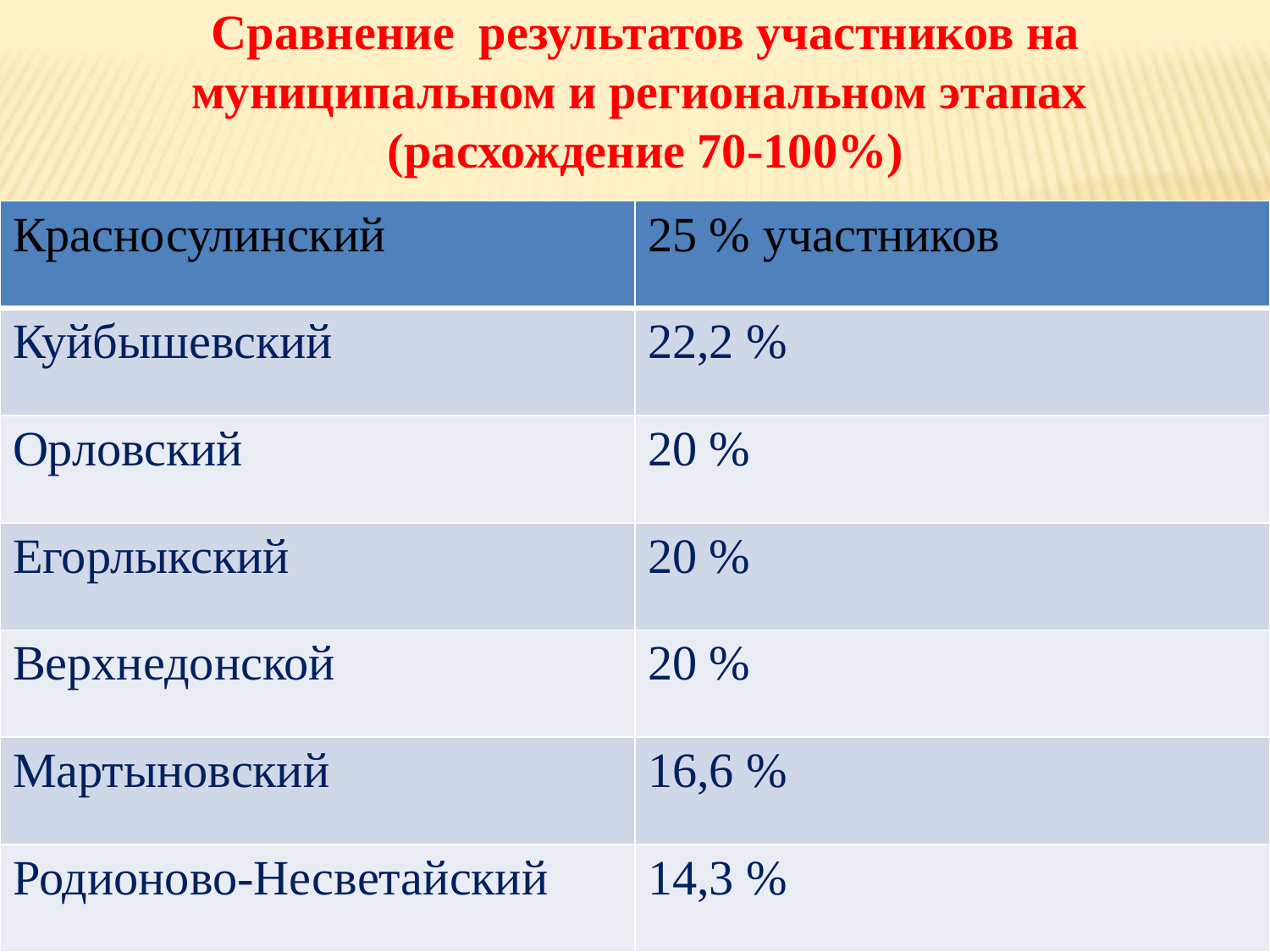

# Сравнение  результатов участников на муниципальном и региональном этапах (расхождение 70-100%)
| Красносулинский | 25 % участников |
| --- | --- |
| Куйбышевский | 22,2 % |
| Орловский | 20 % |
| Егорлыкский | 20 % |
| Верхнедонской | 20 % |
| Мартыновский | 16,6 % |
| Родионово-Несветайский | 14,3 % |